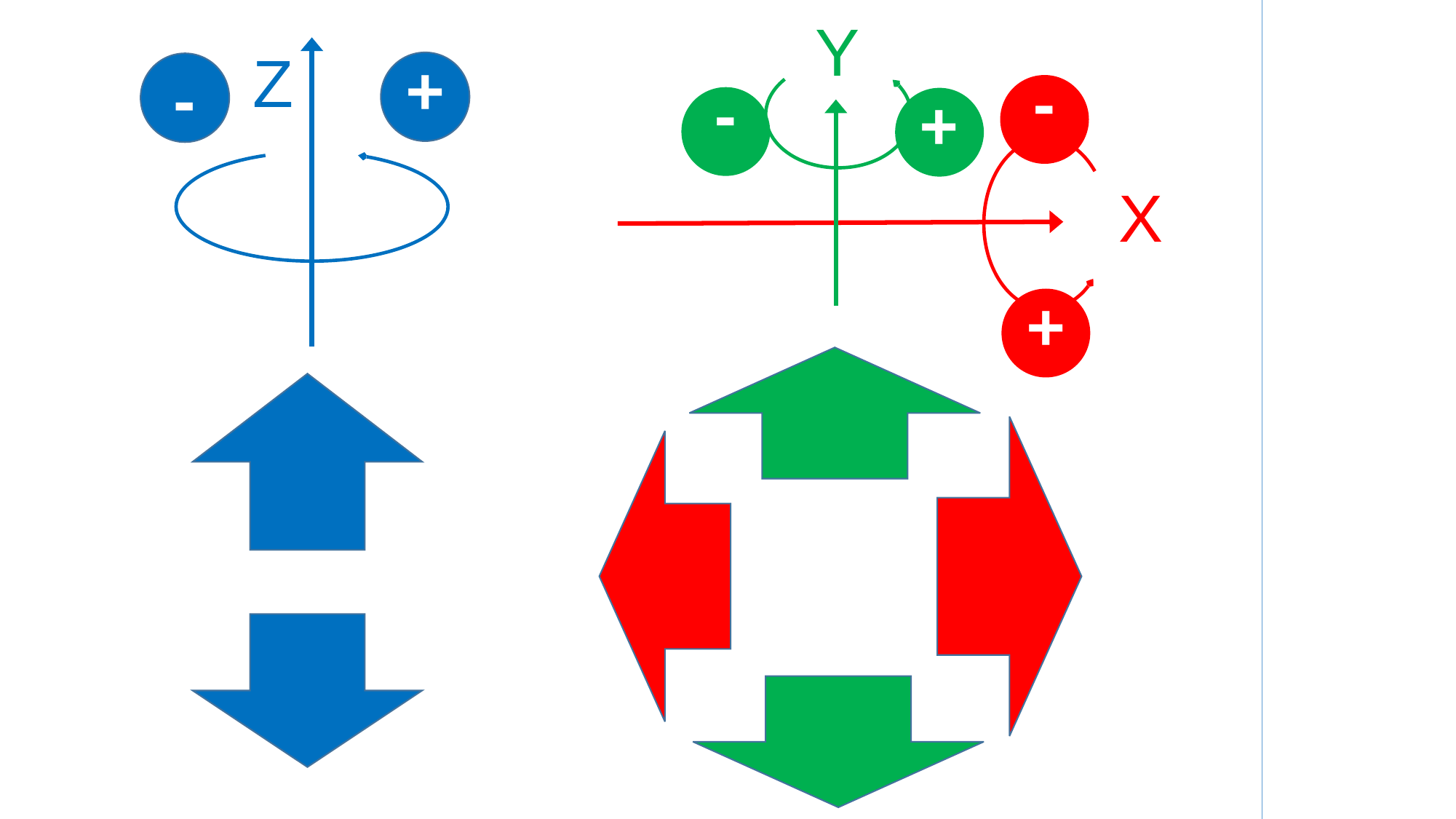

Y
Z

+
-
-
-
+

X
+